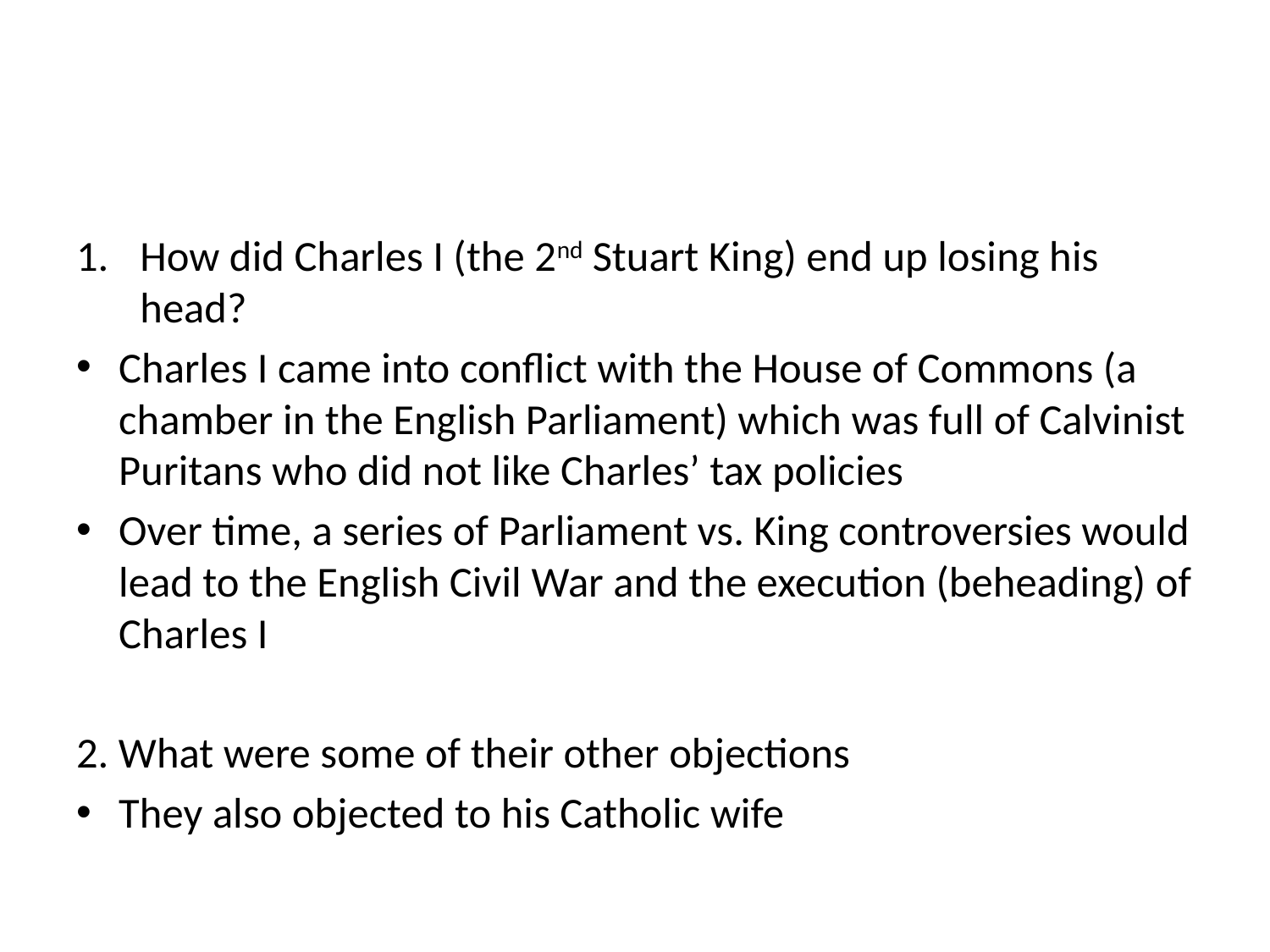

#
How did Charles I (the 2nd Stuart King) end up losing his head?
Charles I came into conflict with the House of Commons (a chamber in the English Parliament) which was full of Calvinist Puritans who did not like Charles’ tax policies
Over time, a series of Parliament vs. King controversies would lead to the English Civil War and the execution (beheading) of Charles I

2. What were some of their other objections
They also objected to his Catholic wife